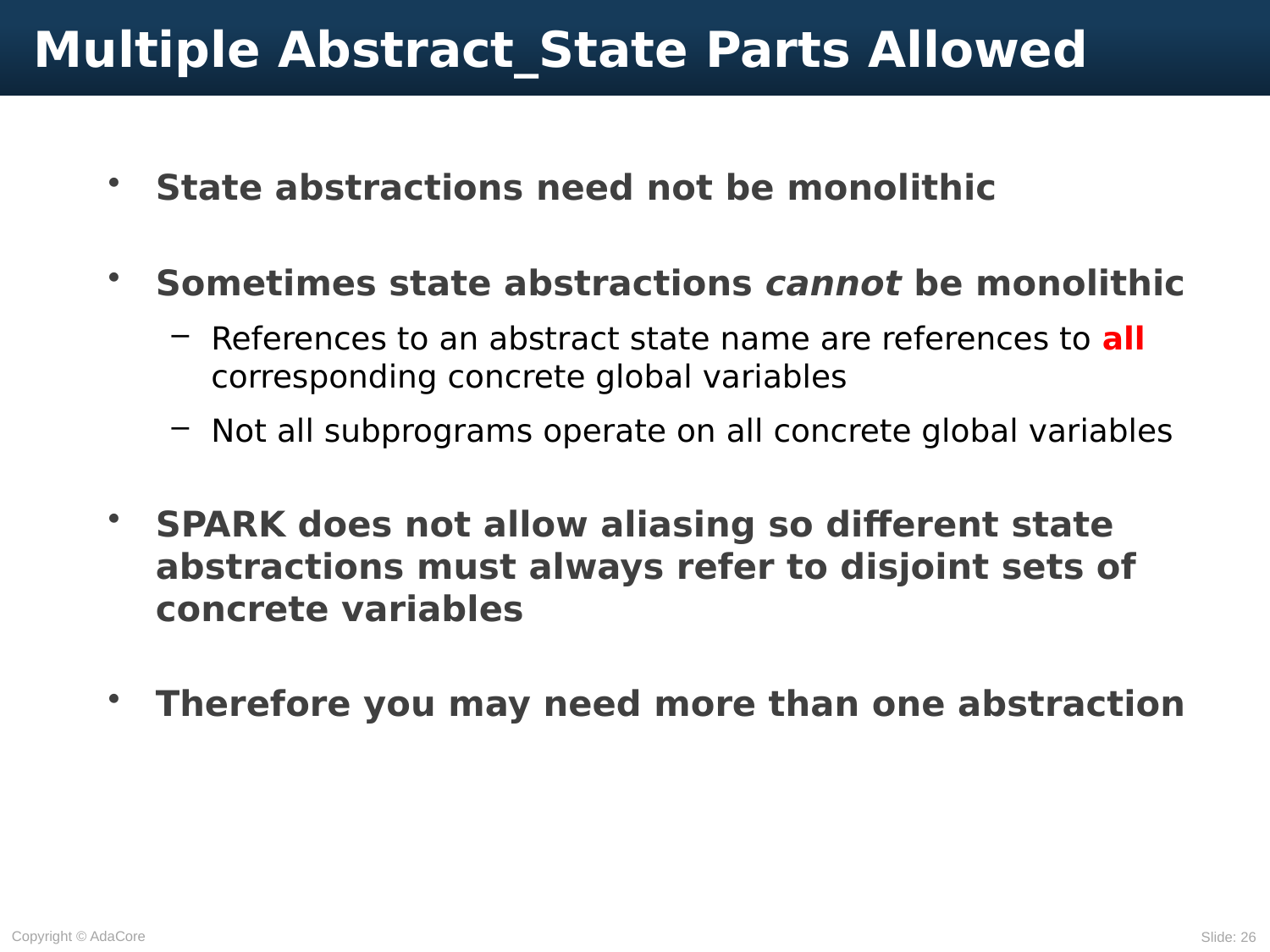

# Multiple Abstract_State Parts Allowed
State abstractions need not be monolithic
Sometimes state abstractions cannot be monolithic
References to an abstract state name are references to all corresponding concrete global variables
Not all subprograms operate on all concrete global variables
SPARK does not allow aliasing so different state abstractions must always refer to disjoint sets of concrete variables
Therefore you may need more than one abstraction